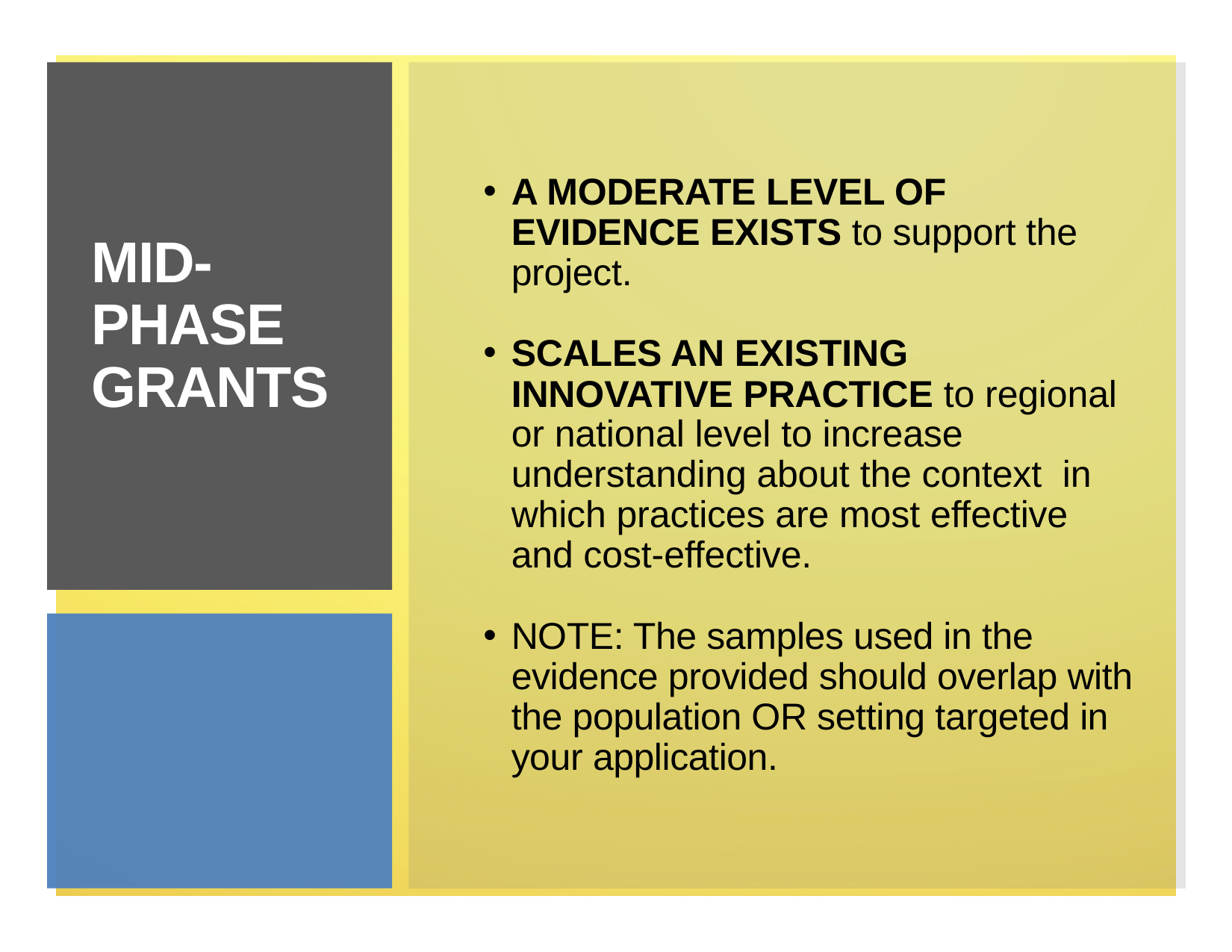

A MODERATE LEVEL OF EVIDENCE EXISTS to support the project.

SCALES AN EXISTING INNOVATIVE PRACTICE to regional or national level to increase understanding about the context  in which practices are most effective and cost-effective.

NOTE: The samples used in the evidence provided should overlap with the population OR setting targeted in your application.
# MID-PHASE GRANTS